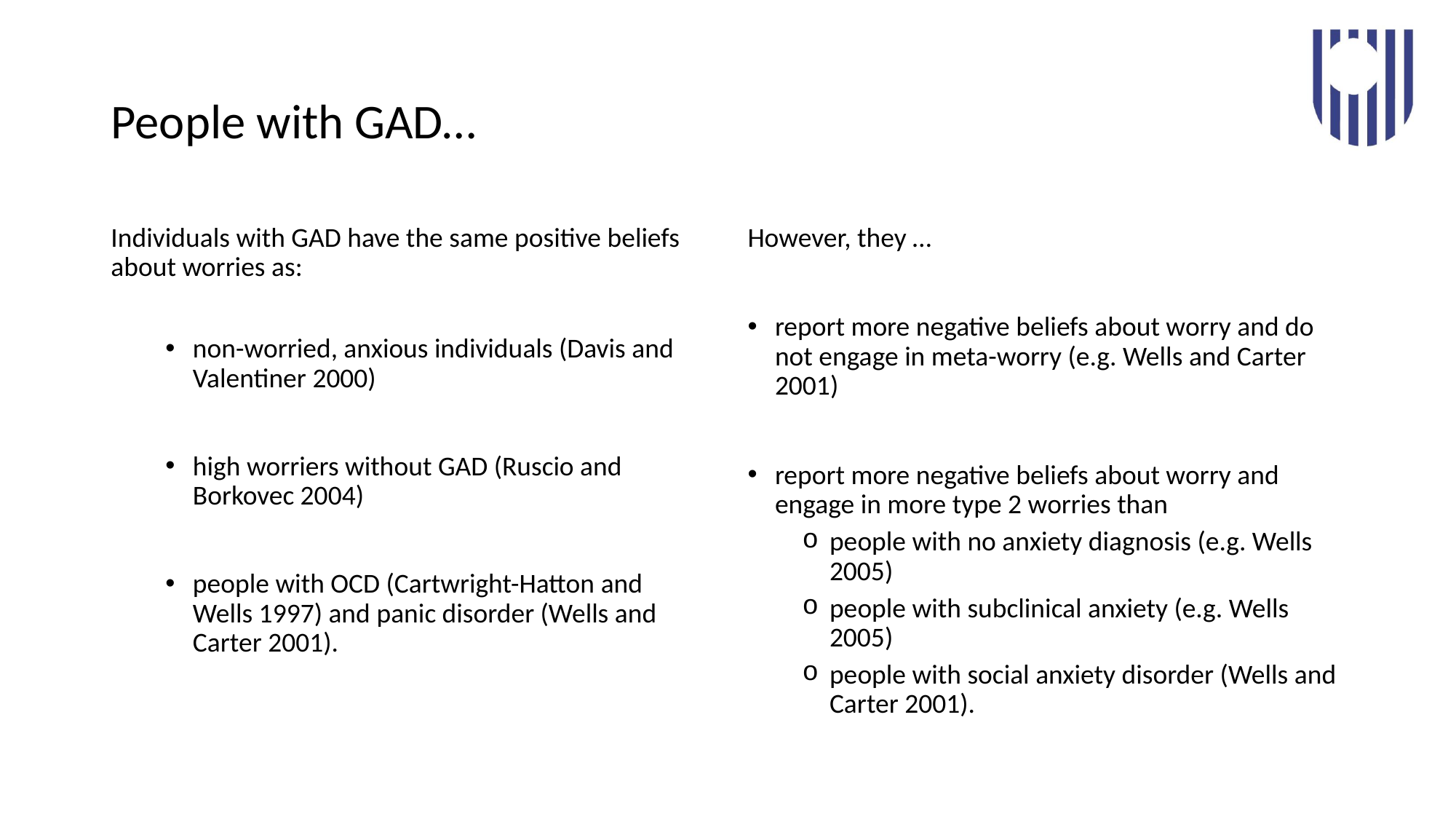

# People with GAD…
Individuals with GAD have the same positive beliefs about worries as:

non-worried, anxious individuals (Davis and Valentiner 2000)

high worriers without GAD (Ruscio and Borkovec 2004)

people with OCD (Cartwright-Hatton and Wells 1997) and panic disorder (Wells and Carter 2001).

However, they …

report more negative beliefs about worry and do not engage in meta-worry (e.g. Wells and Carter 2001)

report more negative beliefs about worry and engage in more type 2 worries than
people with no anxiety diagnosis (e.g. Wells 2005)
people with subclinical anxiety (e.g. Wells 2005)
people with social anxiety disorder (Wells and Carter 2001).